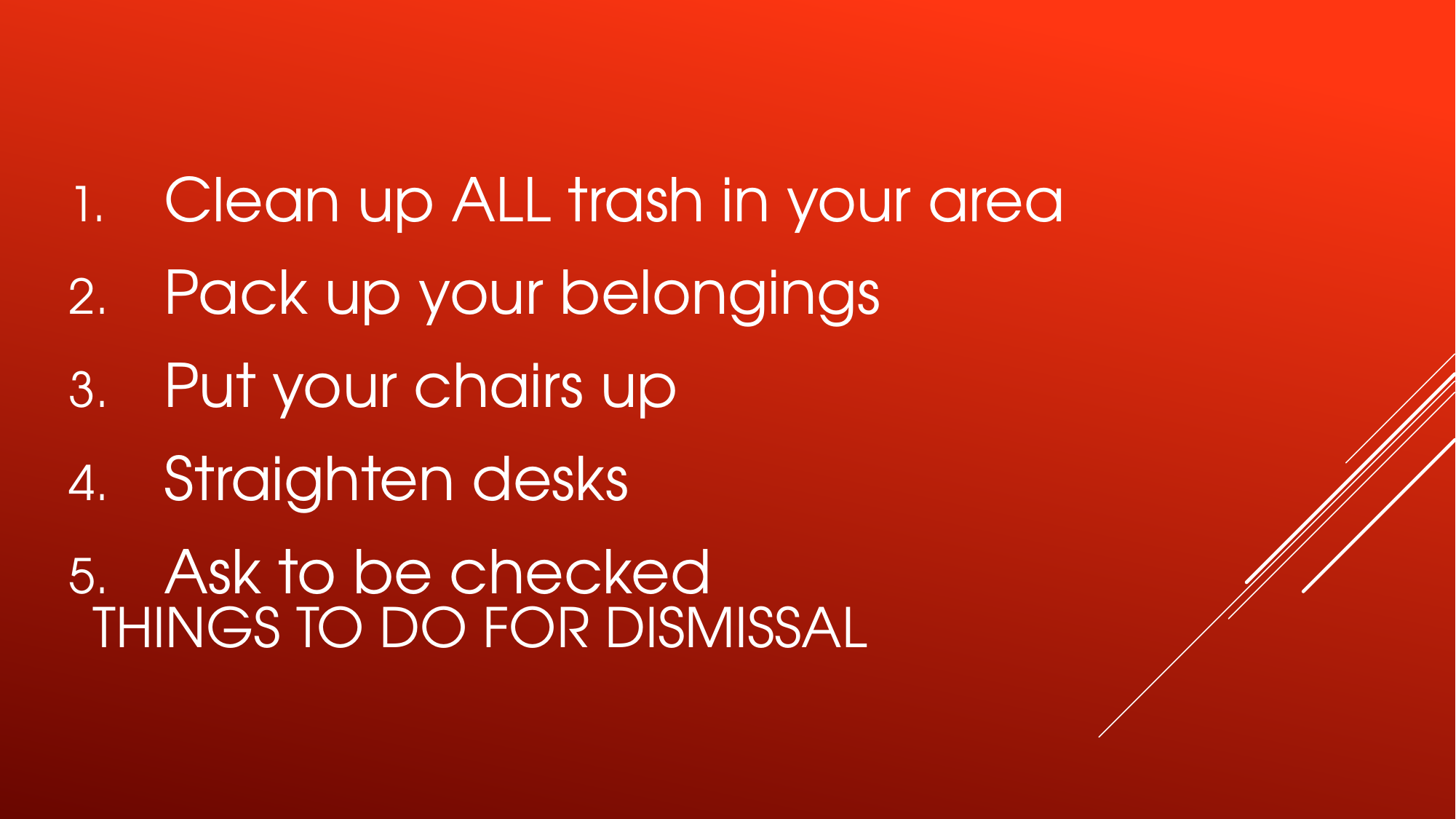

Clean up ALL trash in your area
Pack up your belongings
Put your chairs up
Straighten desks
Ask to be checked
# THINGS TO DO FOR DISMISSAL